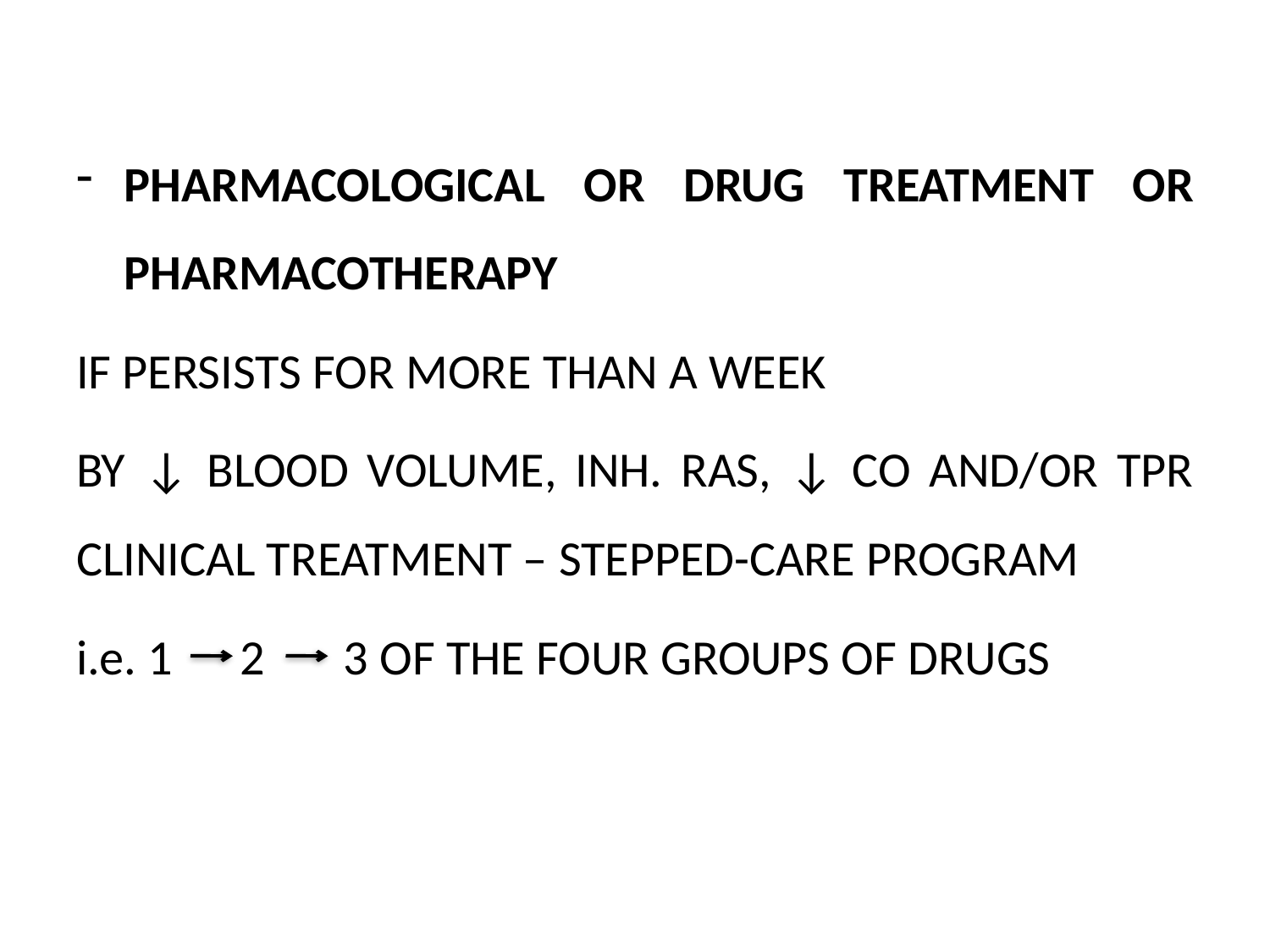

PHARMACOLOGICAL OR DRUG TREATMENT OR PHARMACOTHERAPY
IF PERSISTS FOR MORE THAN A WEEK
BY ↓ BLOOD VOLUME, INH. RAS, ↓ CO AND/OR TPR CLINICAL TREATMENT – STEPPED-CARE PROGRAM
i.e. 1      2       3 OF THE FOUR GROUPS OF DRUGS